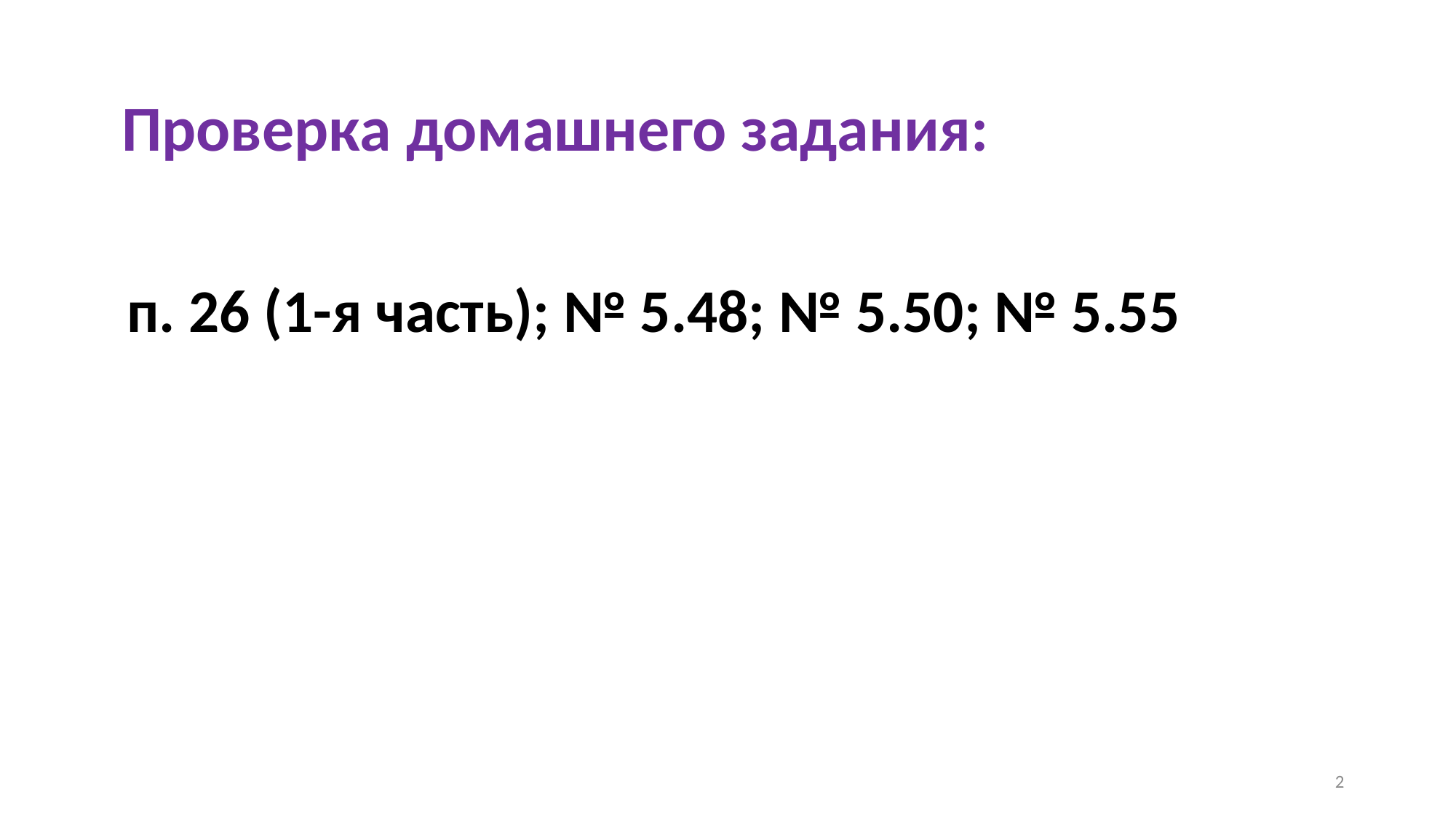

# Проверка домашнего задания:
п. 26 (1-я часть); № 5.48; № 5.50; № 5.55
2